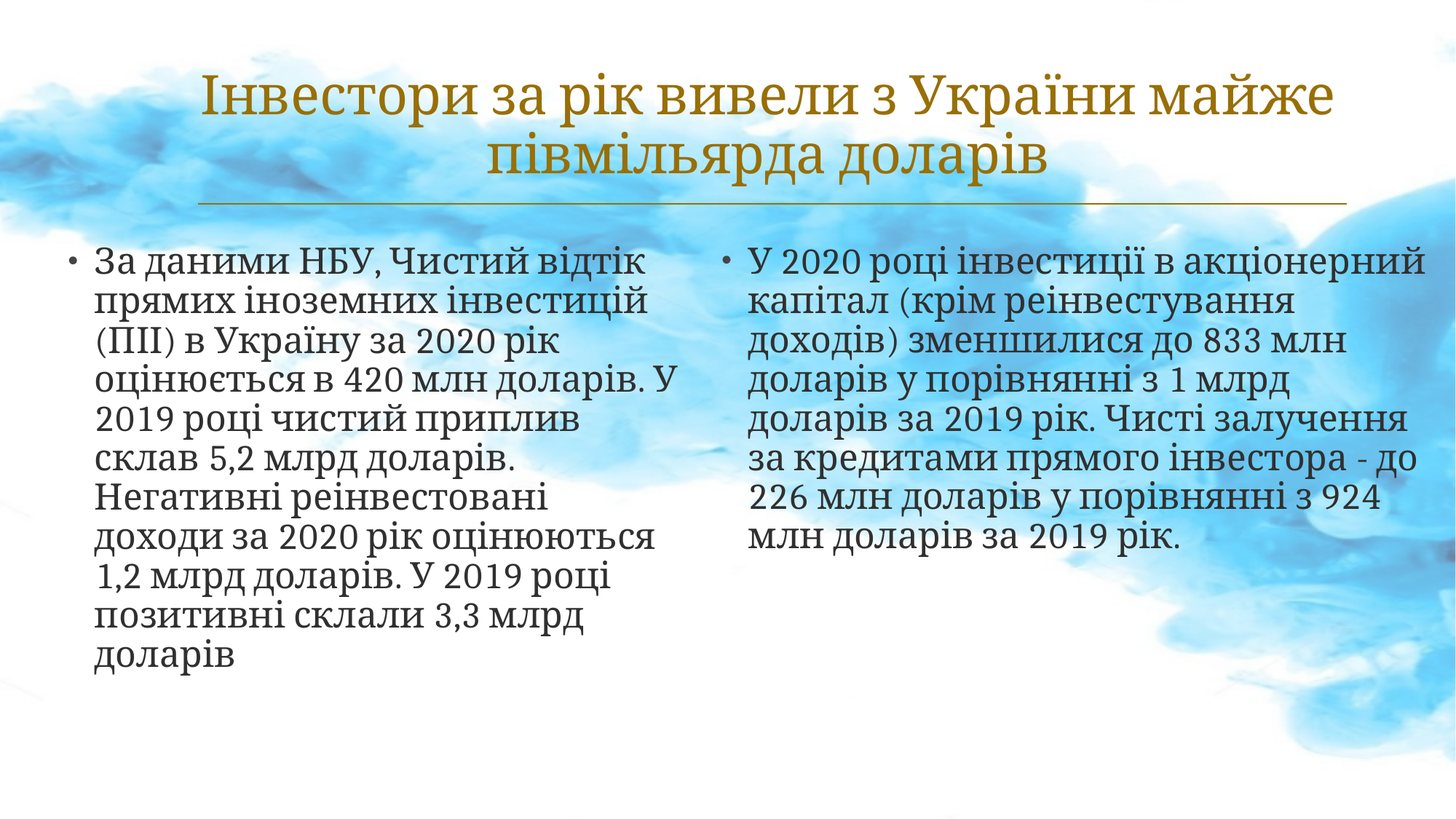

# Інвестори за рік вивели з України майже півмільярда доларів
У 2020 році інвестиції в акціонерний капітал (крім реінвестування доходів) зменшилися до 833 млн доларів у порівнянні з 1 млрд доларів за 2019 рік. Чисті залучення за кредитами прямого інвестора - до 226 млн доларів у порівнянні з 924 млн доларів за 2019 рік.

За даними НБУ, Чистий відтік прямих іноземних інвестицій (ПІІ) в Україну за 2020 рік оцінюється в 420 млн доларів. У 2019 році чистий приплив склав 5,2 млрд доларів. Негативні реінвестовані доходи за 2020 рік оцінюються 1,2 млрд доларів. У 2019 році позитивні склали 3,3 млрд доларів